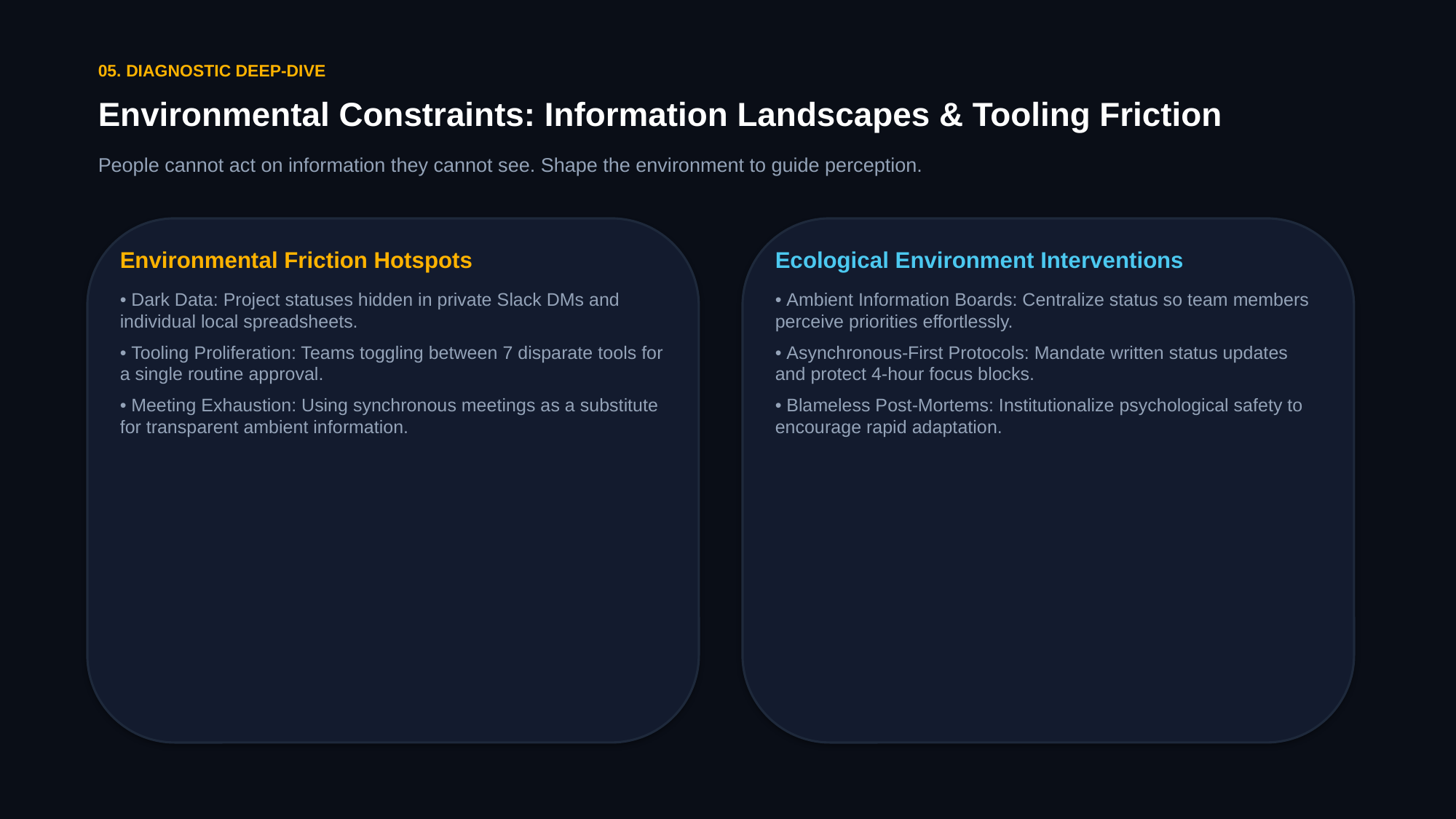

05. DIAGNOSTIC DEEP-DIVE
Environmental Constraints: Information Landscapes & Tooling Friction
People cannot act on information they cannot see. Shape the environment to guide perception.

Environmental Friction Hotspots
• Dark Data: Project statuses hidden in private Slack DMs and individual local spreadsheets.
• Tooling Proliferation: Teams toggling between 7 disparate tools for a single routine approval.
• Meeting Exhaustion: Using synchronous meetings as a substitute for transparent ambient information.
Ecological Environment Interventions
• Ambient Information Boards: Centralize status so team members perceive priorities effortlessly.
• Asynchronous-First Protocols: Mandate written status updates and protect 4-hour focus blocks.
• Blameless Post-Mortems: Institutionalize psychological safety to encourage rapid adaptation.